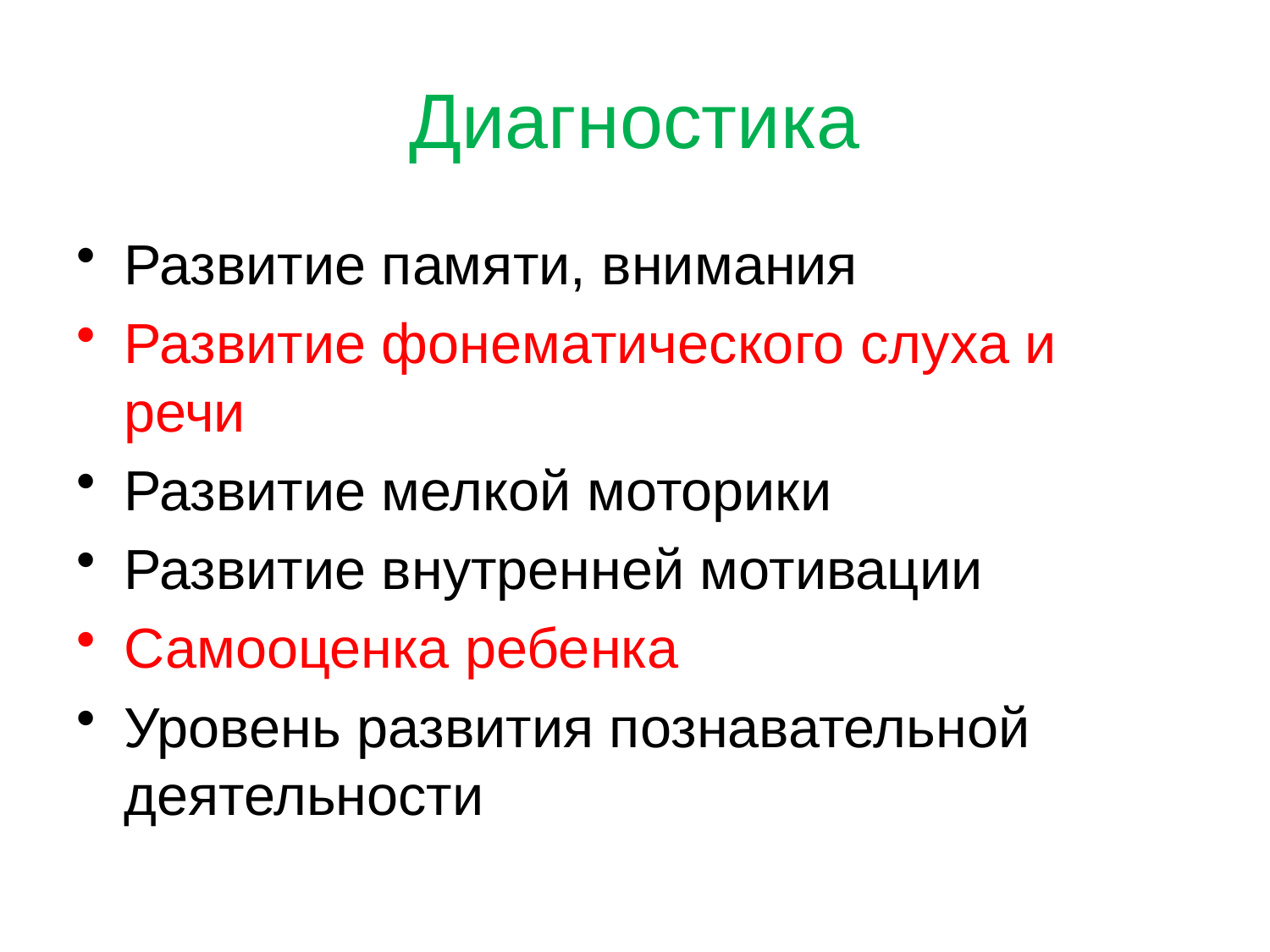

# Диагностика
Развитие памяти, внимания
Развитие фонематического слуха и речи
Развитие мелкой моторики
Развитие внутренней мотивации
Самооценка ребенка
Уровень развития познавательной деятельности